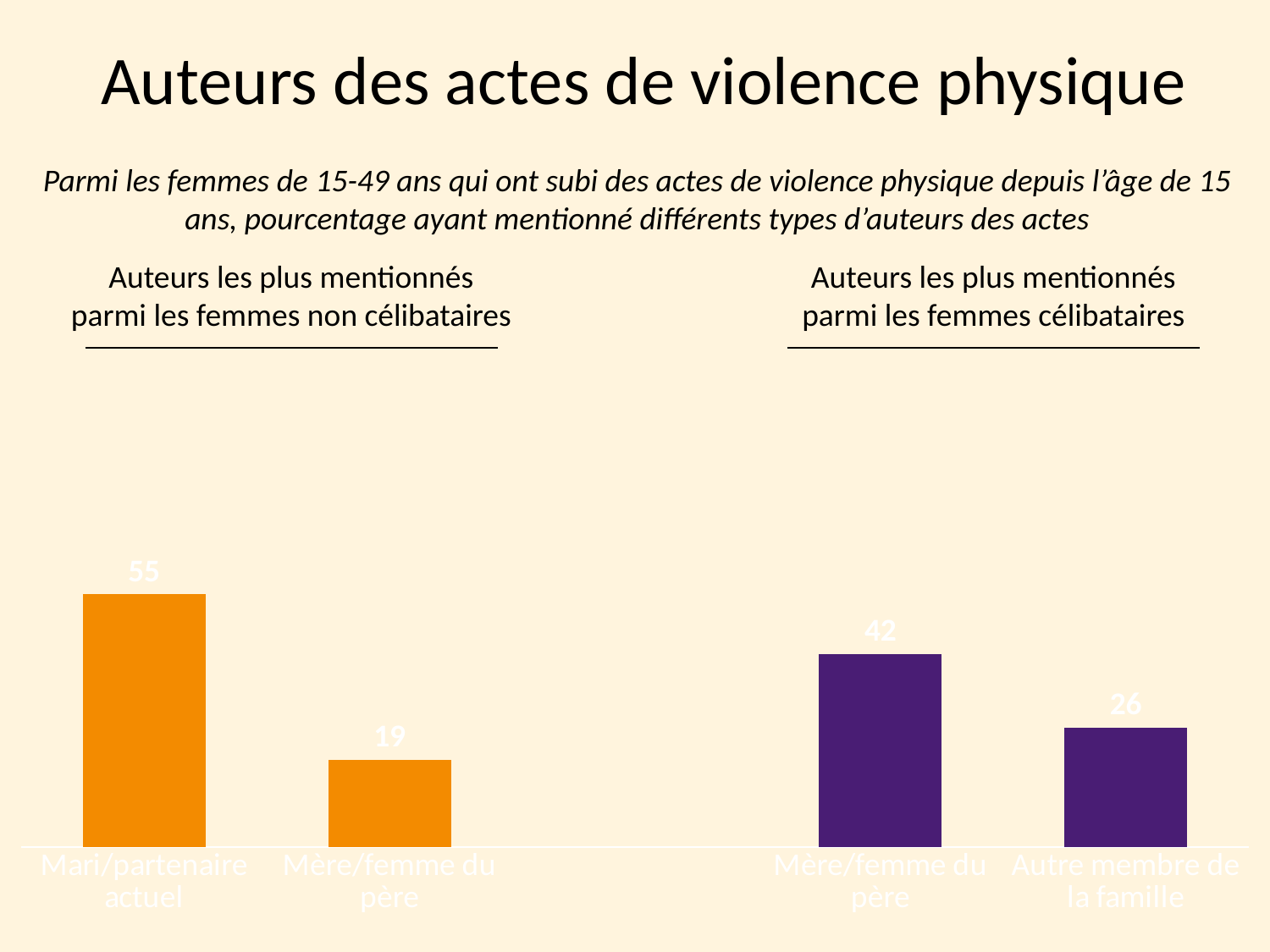

# Auteurs des actes de violence physique
Parmi les femmes de 15-49 ans qui ont subi des actes de violence physique depuis l’âge de 15 ans, pourcentage ayant mentionné différents types d’auteurs des actes

### Chart

| Category | Series 1 |
|---|---|
| Mari/partenaire actuel | 55.0 |
| Mère/femme du père | 19.0 |
|  | None |
| Mère/femme du père | 42.0 |
| Autre membre de la famille | 26.0 |
Auteurs les plus mentionnés parmi les femmes non célibataires
Auteurs les plus mentionnés parmi les femmes célibataires